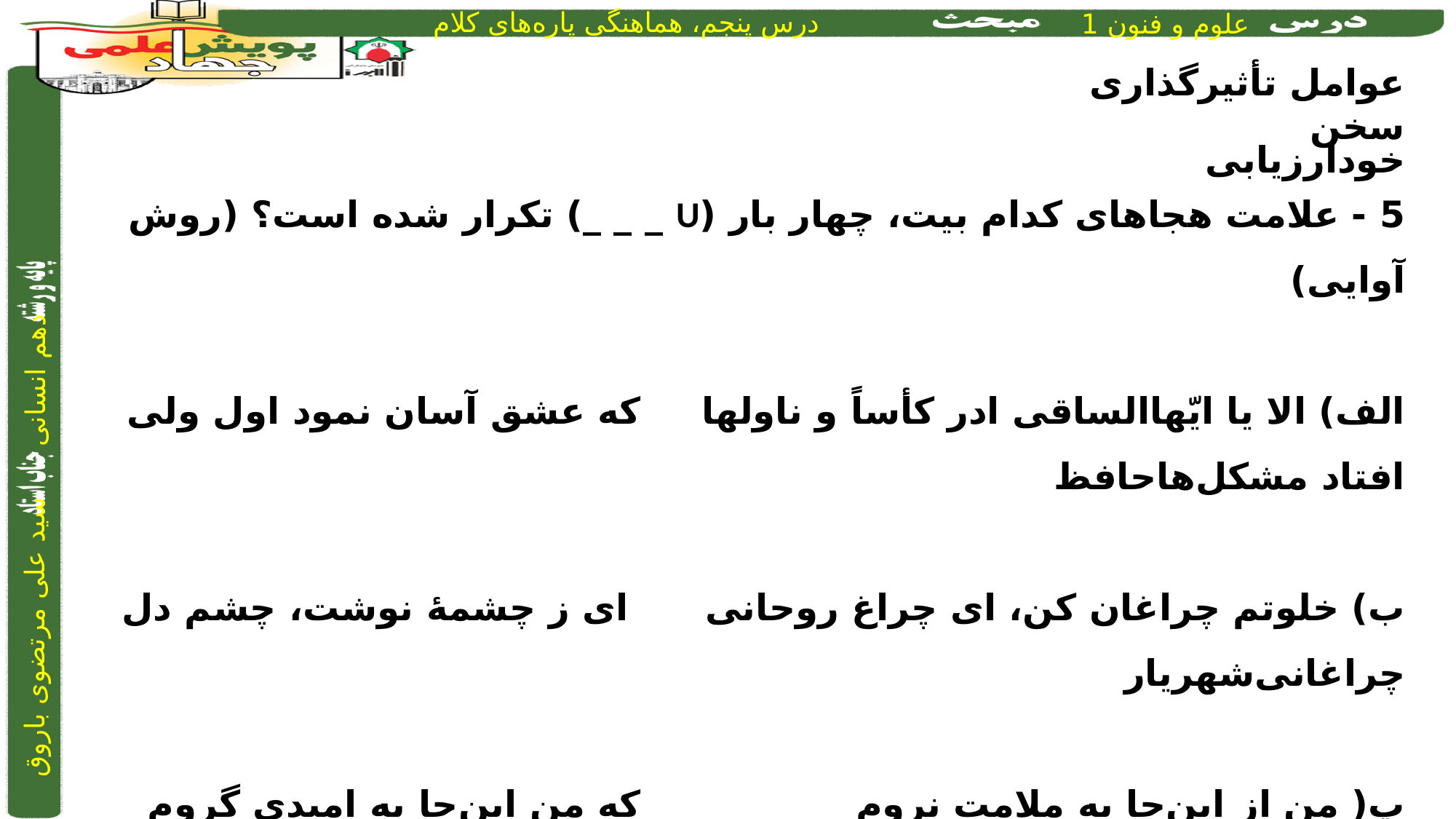

عوامل تأثیرگذاری سخن
خودارزیابی
5 - علامت هجاهای کدام بیت، چهار بار (U _ _ _) تکرار شده است؟ (روش آوایی)

الف) الا یا ایّهاالساقی ادر کأساً و ناولها		که عشق آسان نمود اول ولی افتاد مشکل‌ها	حافظ

ب) خلوتم چراغان کن، ای چراغ روحانی		 ای ز چشمۀ نوشت، چشم دل چراغانی	شهریار

پ( من از این‌جا به ملامت نروم 			که من این‌جا به امیدی گروم 		سعدی

ت) بـلم آرام چـون قویـی سبـکبار		 بـه نـرمی بر سر کارون هـمی  رفت	تولّلی